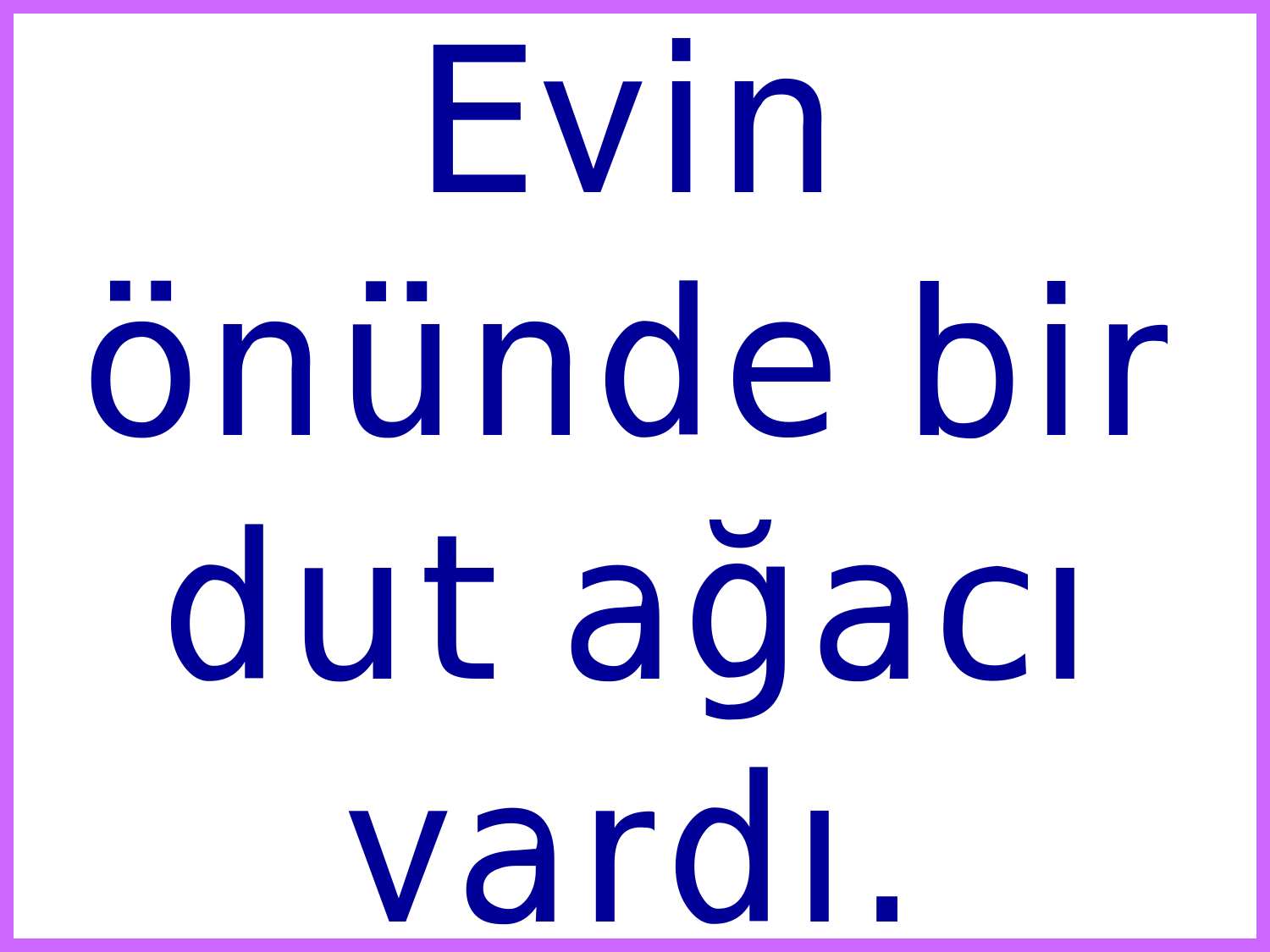

# Evin önünde bir dut ağacı vardı.